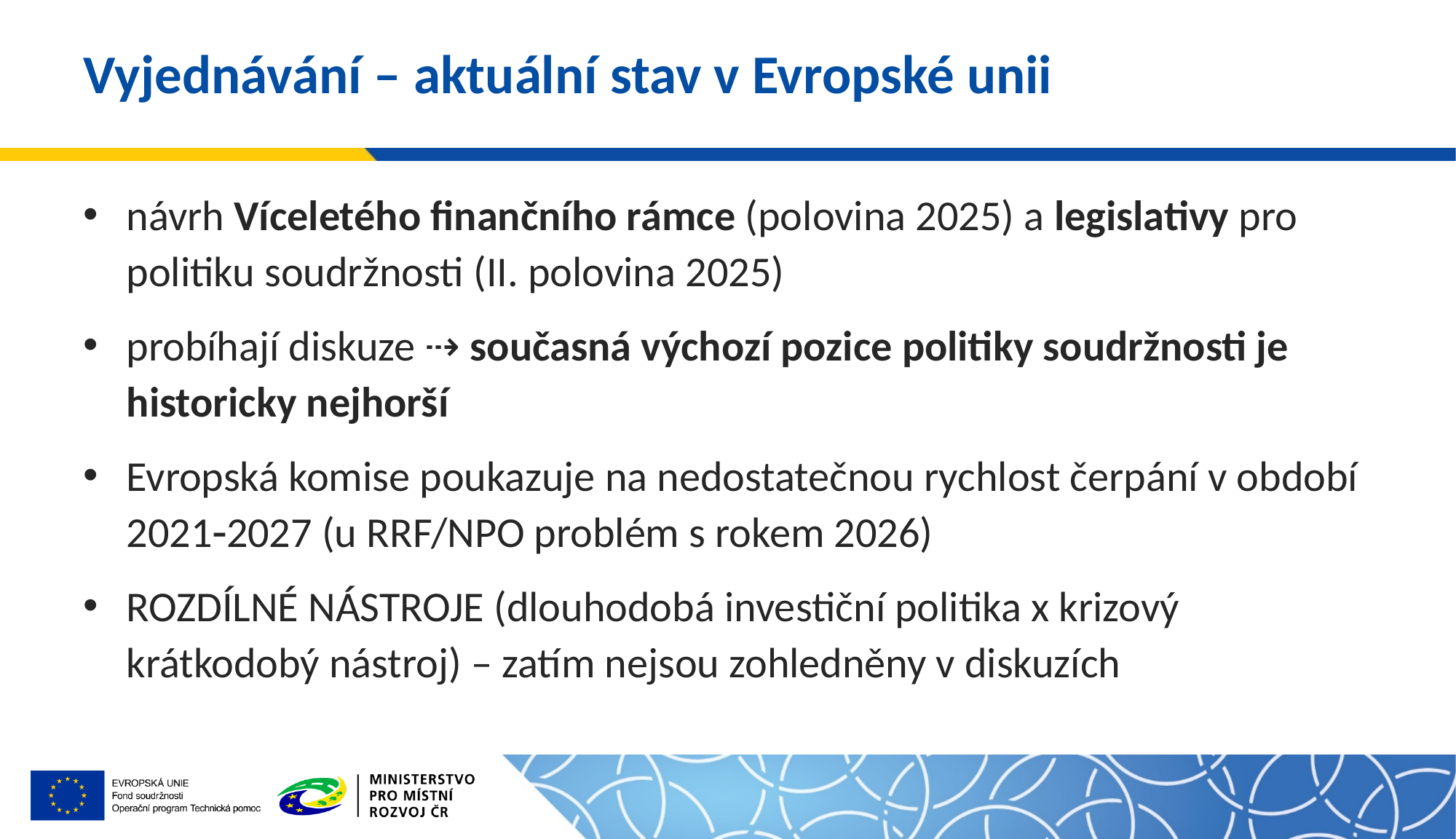

# Vyjednávání – aktuální stav v Evropské unii
návrh Víceletého finančního rámce (polovina 2025) a legislativy pro politiku soudržnosti (II. polovina 2025)
probíhají diskuze ⇢ současná výchozí pozice politiky soudržnosti je historicky nejhorší
Evropská komise poukazuje na nedostatečnou rychlost čerpání v období 2021−2027 (u RRF/NPO problém s rokem 2026)
ROZDÍLNÉ NÁSTROJE (dlouhodobá investiční politika x krizový krátkodobý nástroj) – zatím nejsou zohledněny v diskuzích